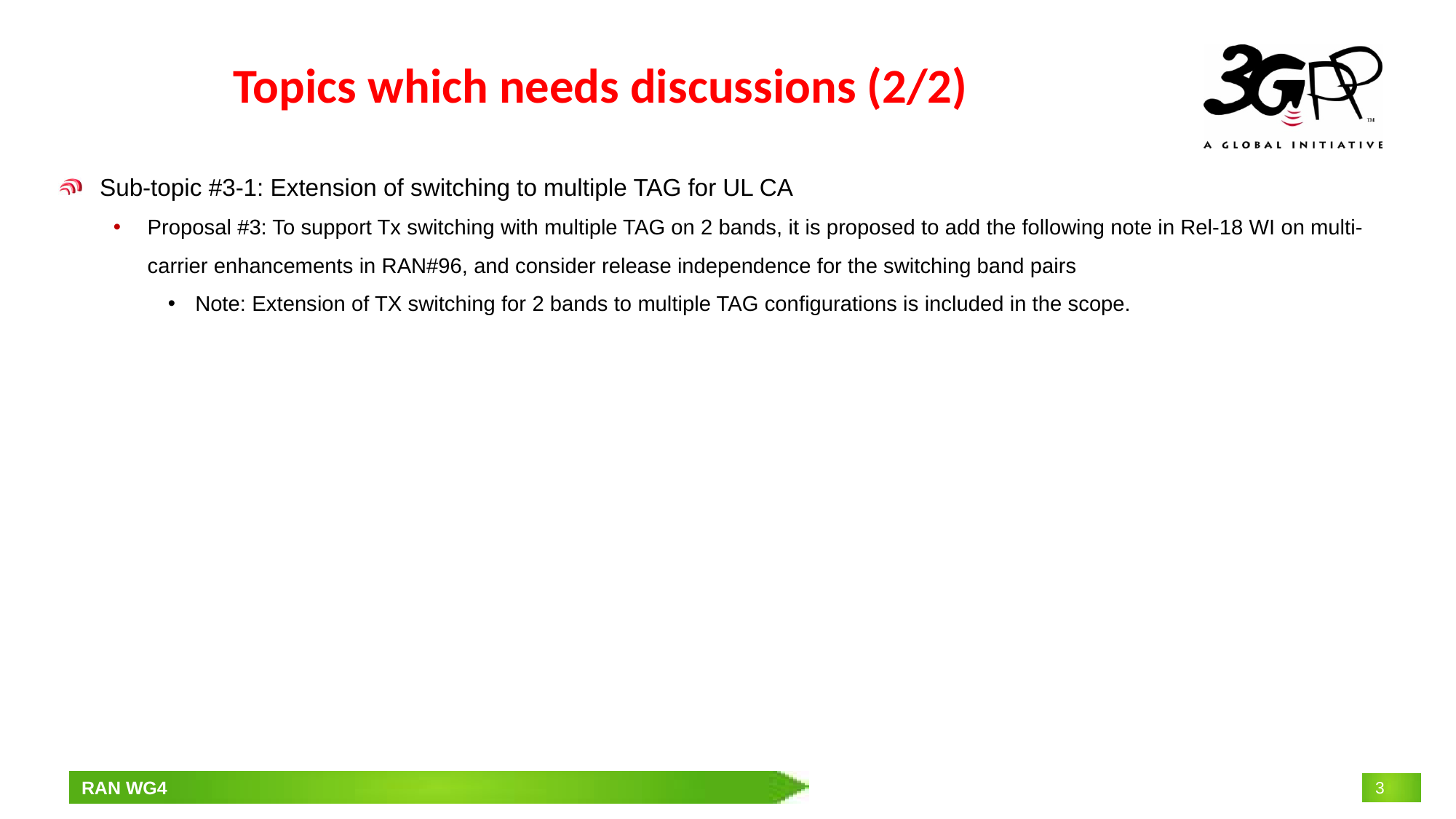

# Topics which needs discussions (2/2)
Sub-topic #3-1: Extension of switching to multiple TAG for UL CA
Proposal #3: To support Tx switching with multiple TAG on 2 bands, it is proposed to add the following note in Rel-18 WI on multi-carrier enhancements in RAN#96, and consider release independence for the switching band pairs
Note: Extension of TX switching for 2 bands to multiple TAG configurations is included in the scope.